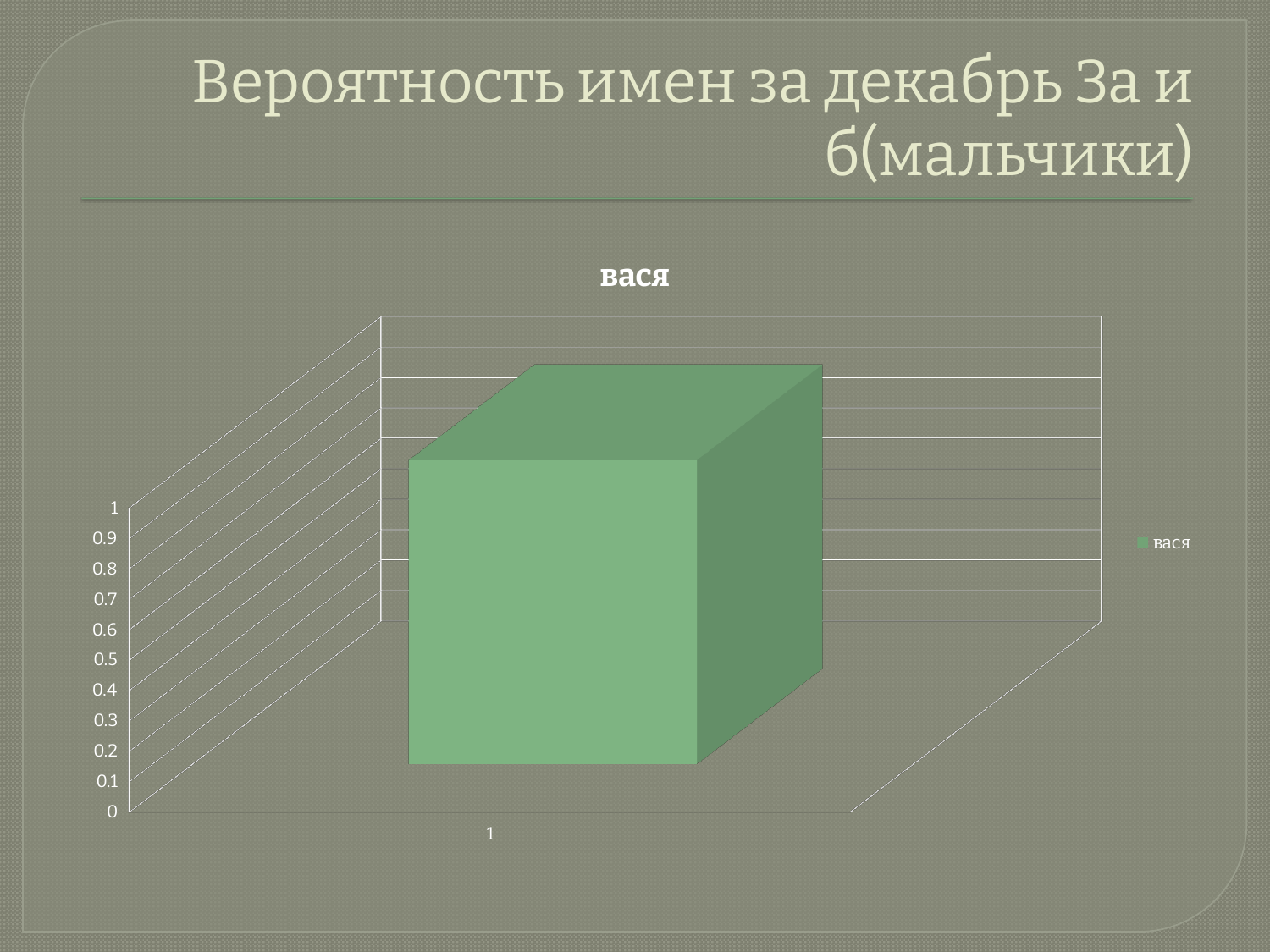

# Вероятность имен за декабрь 3а и б(мальчики)

[unsupported chart]